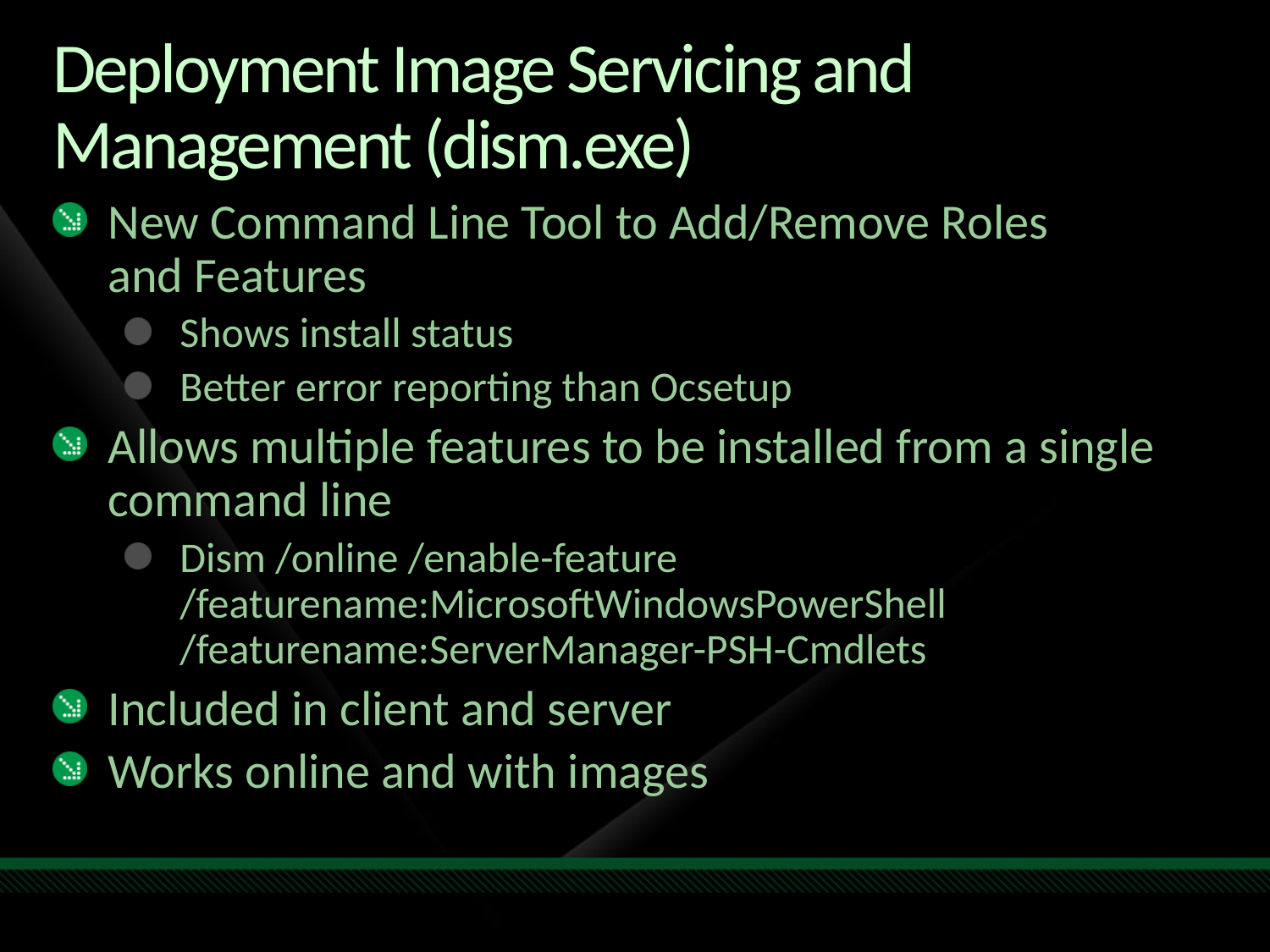

# Deployment Image Servicing and Management (dism.exe)
New Command Line Tool to Add/Remove Roles
and Features
Shows install status
Better error reporting than Ocsetup
Allows multiple features to be installed from a single command line
Dism /online /enable-feature /featurename:MicrosoftWindowsPowerShell /featurename:ServerManager-PSH-Cmdlets
Included in client and server
Works online and with images